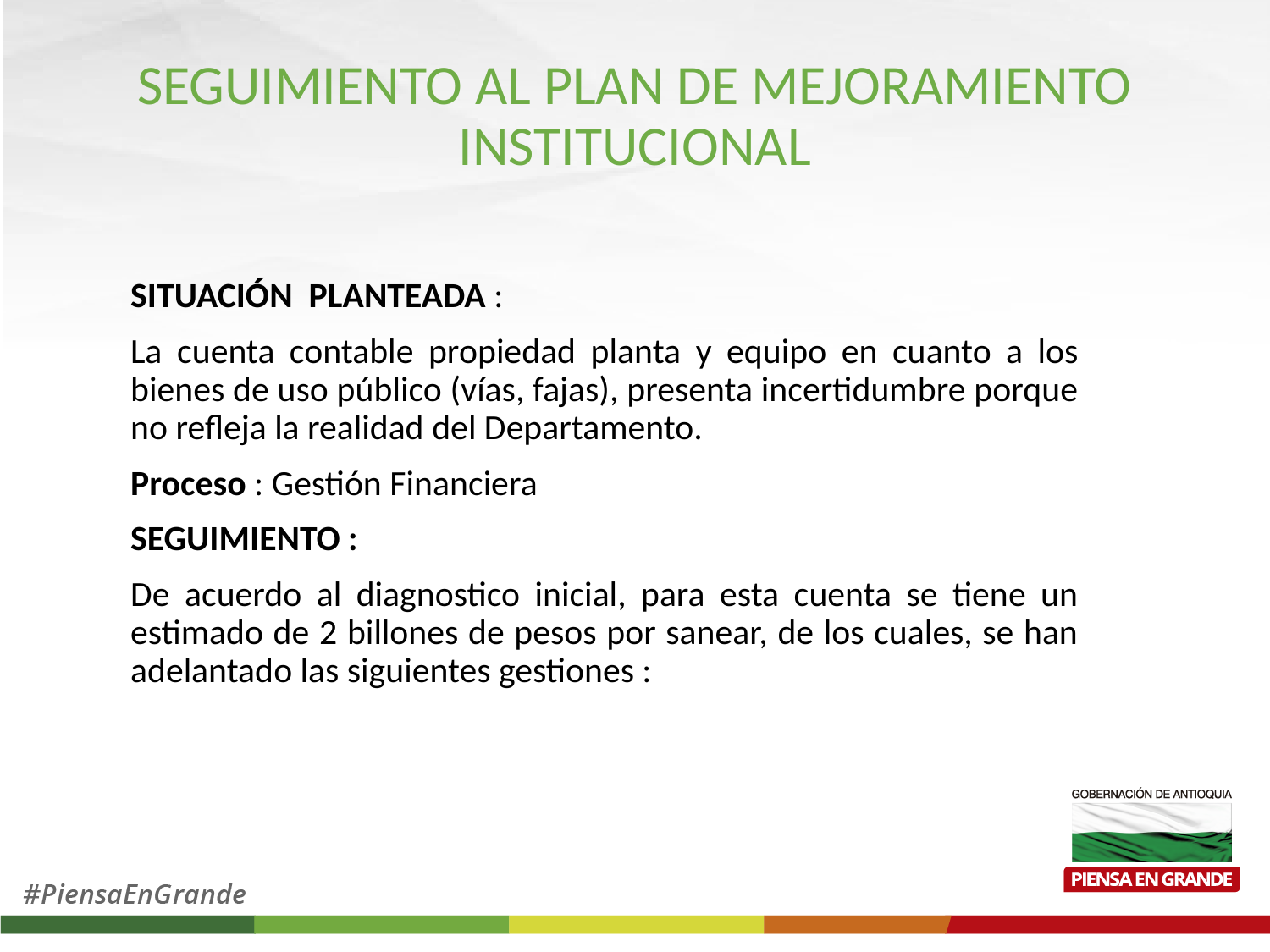

# SEGUIMIENTO AL PLAN DE MEJORAMIENTO INSTITUCIONAL
SITUACIÓN  PLANTEADA :
La cuenta contable propiedad planta y equipo en cuanto a los bienes de uso público (vías, fajas), presenta incertidumbre porque no refleja la realidad del Departamento.
Proceso : Gestión Financiera
SEGUIMIENTO :
De acuerdo al diagnostico inicial, para esta cuenta se tiene un estimado de 2 billones de pesos por sanear, de los cuales, se han adelantado las siguientes gestiones :